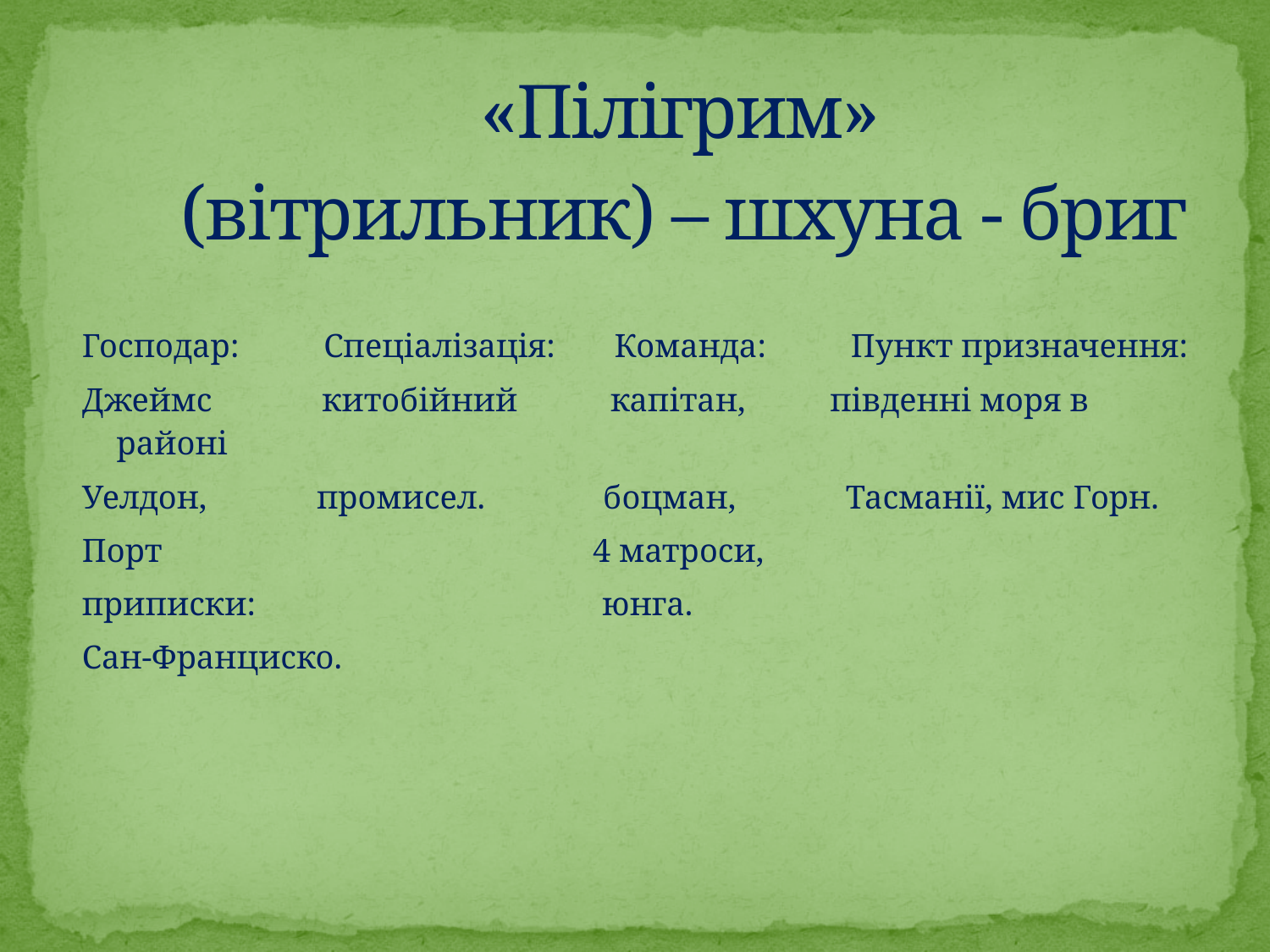

# «Пілігрим» (вітрильник) – шхуна - бриг
Господар:          Спеціалізація:       Команда:          Пункт призначення:
Джеймс             китобійний           капітан,          південні моря в районі
Уелдон,             промисел.              боцман,             Тасманії, мис Горн.
Порт                                                   4 матроси,
приписки:                                         юнга.
Сан-Франциско.